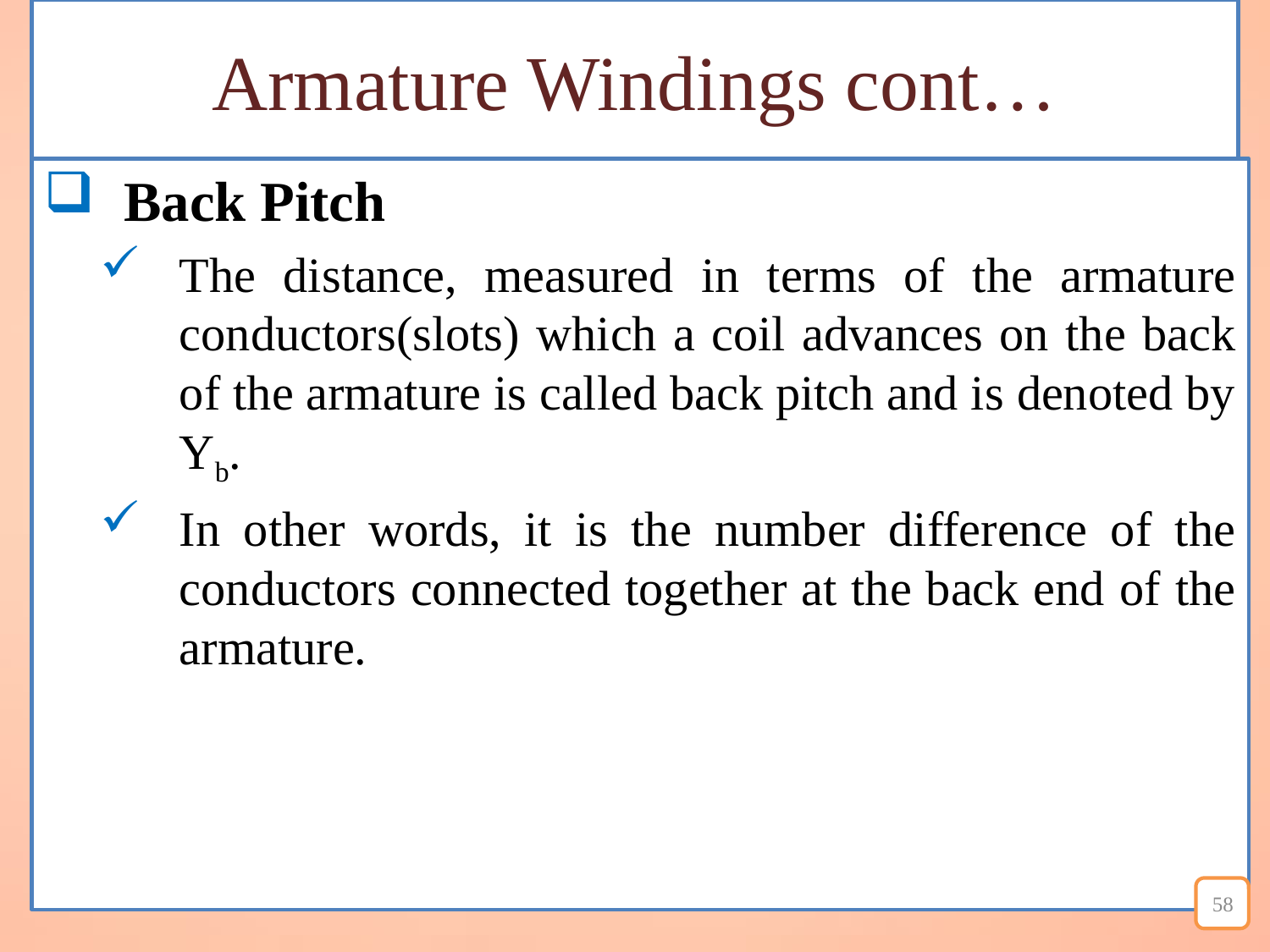

# Armature Windings cont…
Back Pitch
The distance, measured in terms of the armature conductors(slots) which a coil advances on the back of the armature is called back pitch and is denoted by Yb.
In other words, it is the number difference of the conductors connected together at the back end of the armature.
58